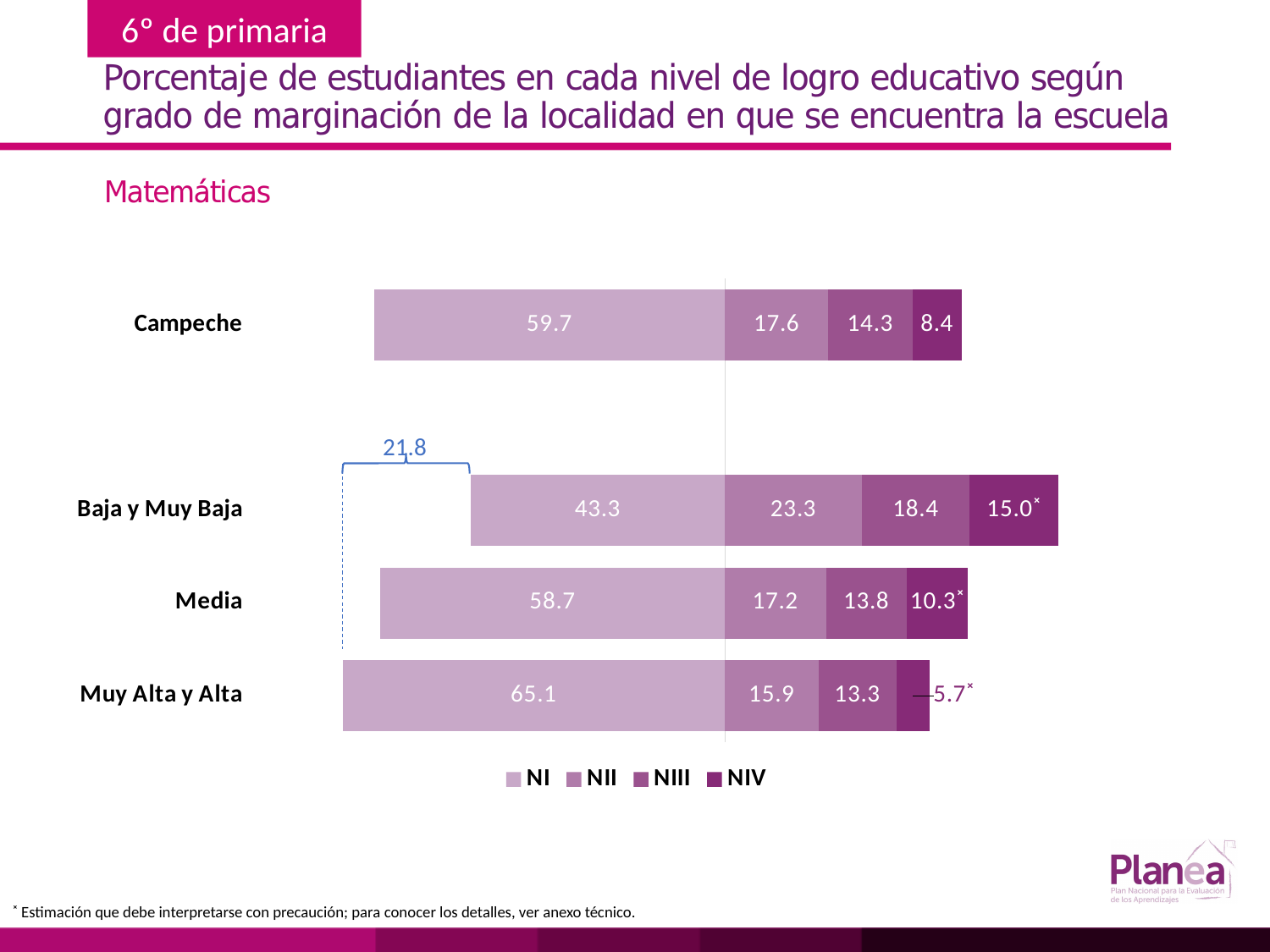

# Porcentaje de estudiantes en cada nivel de logro educativo según grado de marginación de la localidad en que se encuentra la escuela

Matemáticas

### Chart

| Category |  |  |  |  |
|---|---|---|---|---|
| Muy Alta y Alta | -65.1 | 15.9 | 13.3 | 5.7 |
| Media | -58.7 | 17.2 | 13.8 | 10.3 |
| Baja y Muy Baja | -43.3 | 23.3 | 18.4 | 15.0 |
|  | None | None | None | None |
| Campeche | -59.7 | 17.6 | 14.3 | 8.4 |
21.8
˟ Estimación que debe interpretarse con precaución; para conocer los detalles, ver anexo técnico.